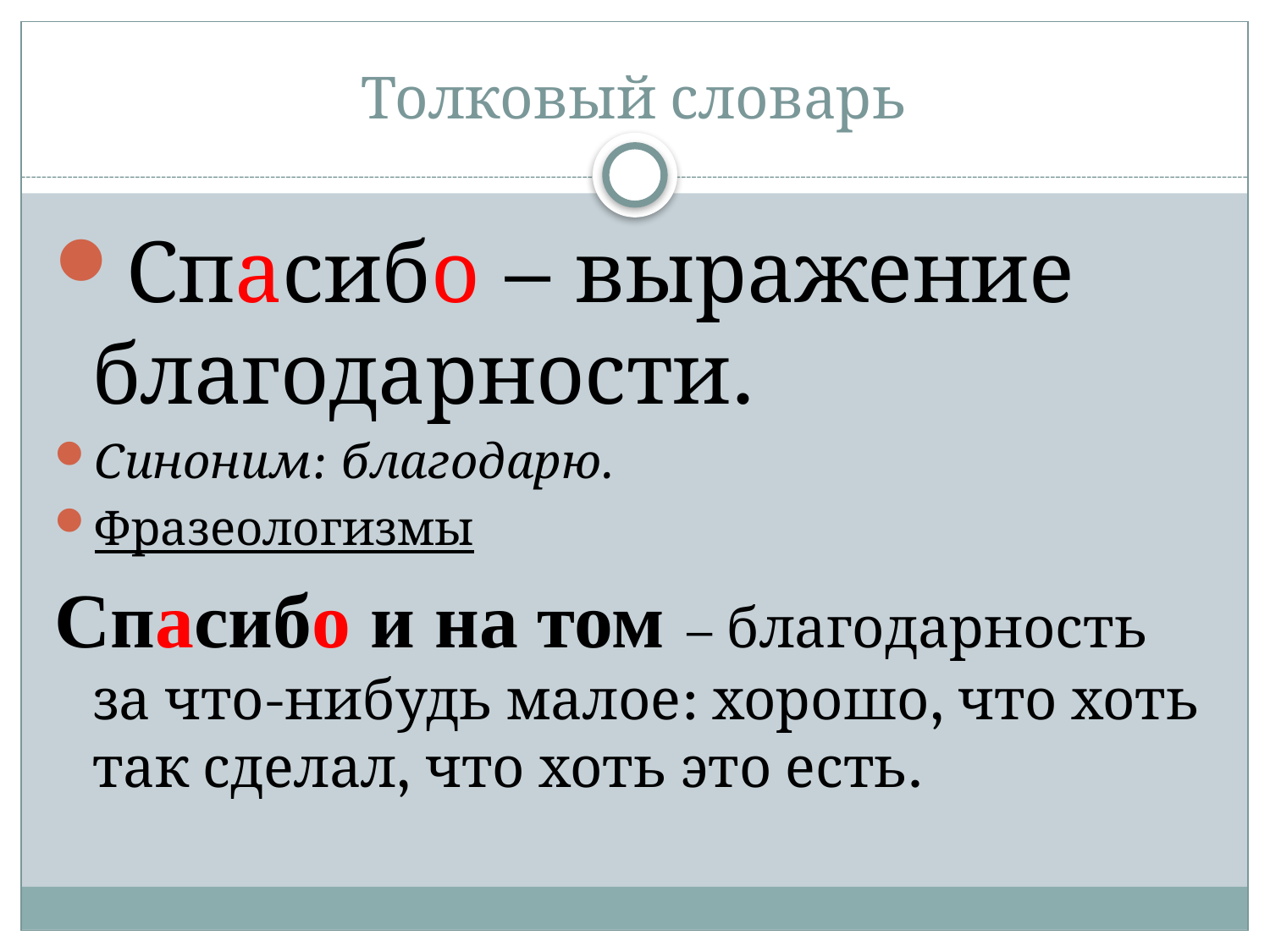

# Толковый словарь
Спасибо – выражение благодарности.
Синоним: благодарю.
Фразеологизмы
Спасибо и на том – благодарность за что-нибудь малое: хорошо, что хоть так сделал, что хоть это есть.